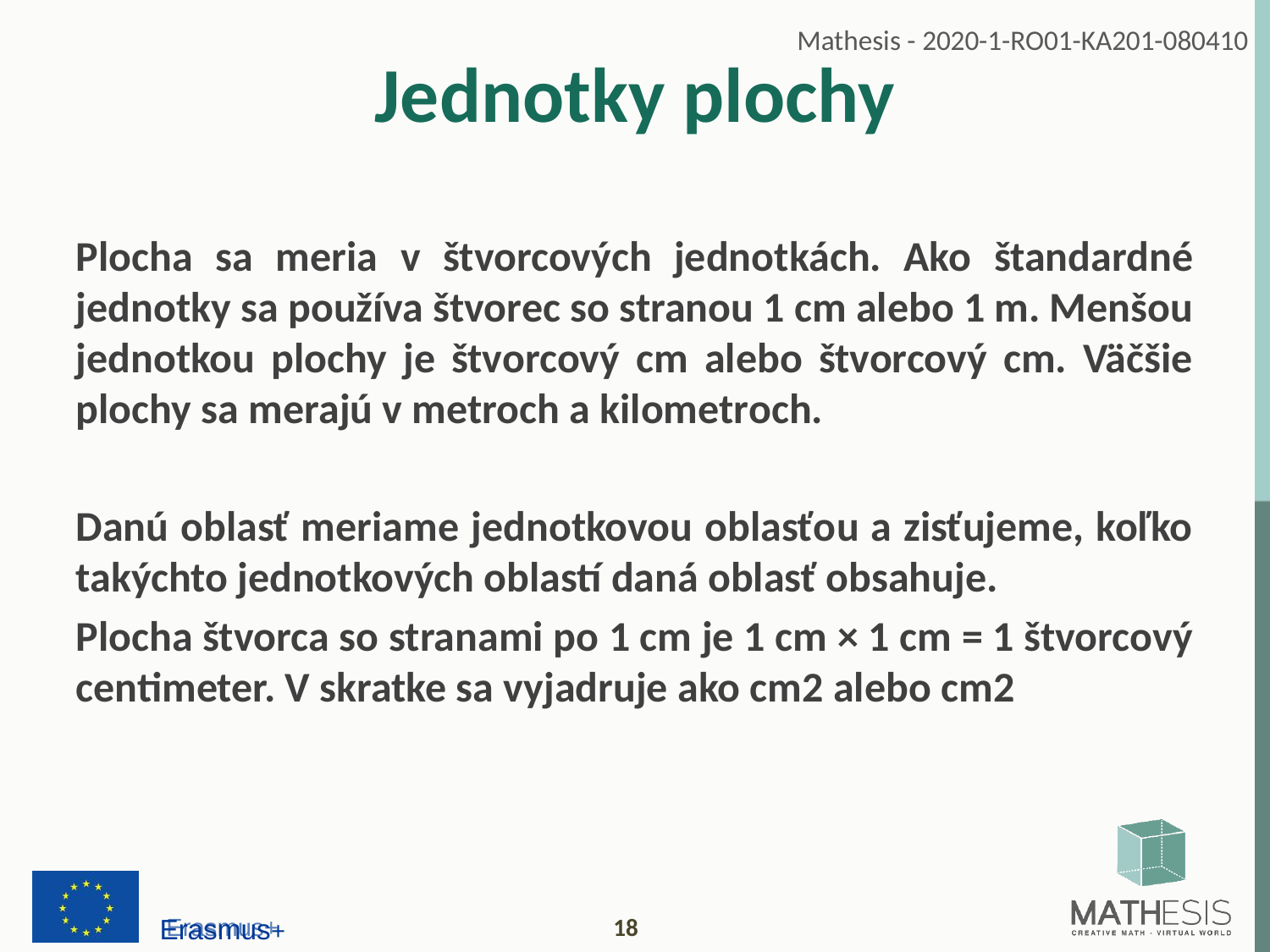

# Jednotky plochy
Plocha sa meria v štvorcových jednotkách. Ako štandardné jednotky sa používa štvorec so stranou 1 cm alebo 1 m. Menšou jednotkou plochy je štvorcový cm alebo štvorcový cm. Väčšie plochy sa merajú v metroch a kilometroch.

Danú oblasť meriame jednotkovou oblasťou a zisťujeme, koľko takýchto jednotkových oblastí daná oblasť obsahuje.
Plocha štvorca so stranami po 1 cm je 1 cm × 1 cm = 1 štvorcový centimeter. V skratke sa vyjadruje ako cm2 alebo cm2